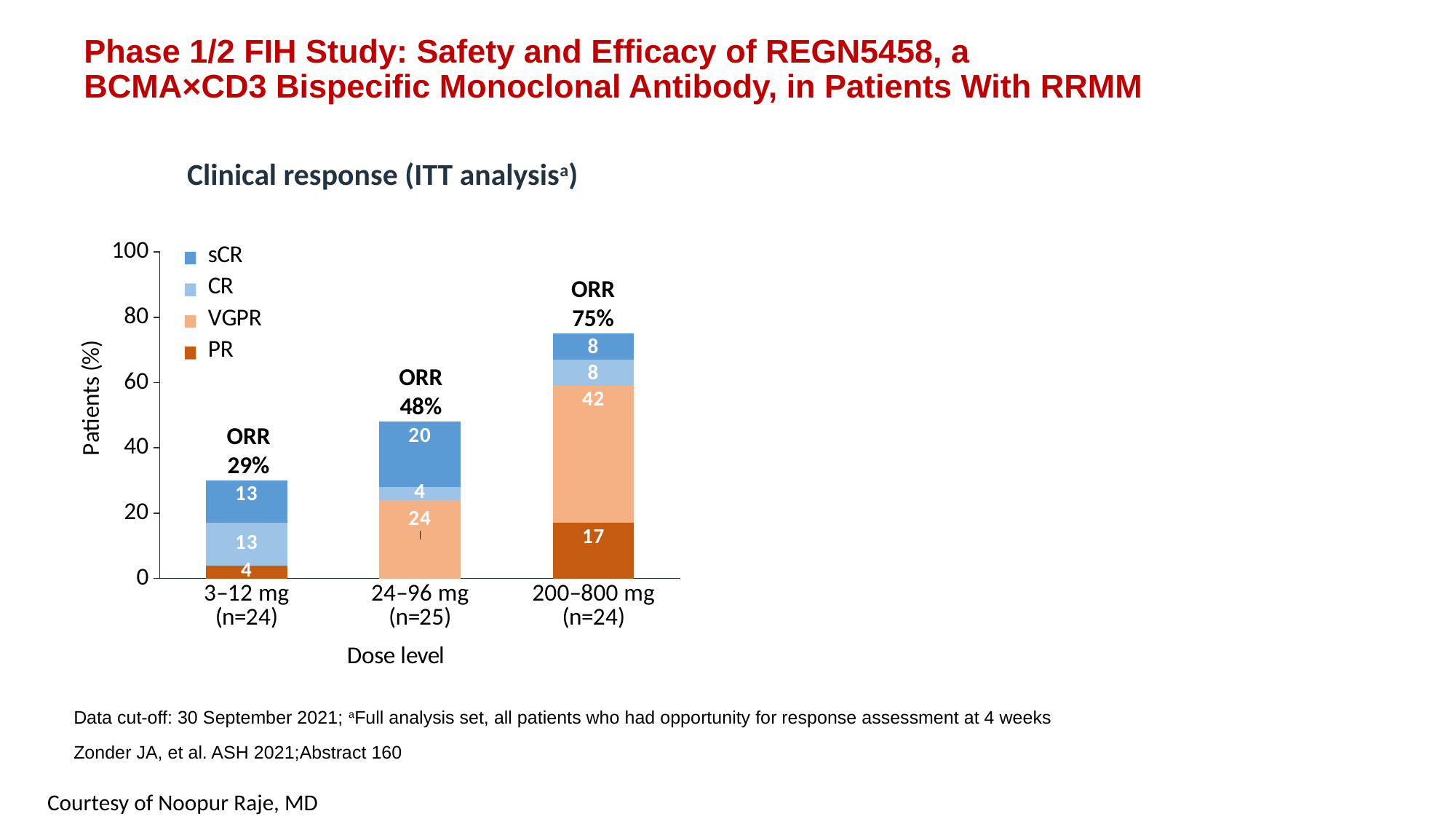

# Phase 1/2 FIH Study: Safety and Efficacy of REGN5458, a BCMA×CD3 Bispecific Monoclonal Antibody, in Patients With RRMM
Clinical response (ITT analysisa)

### Chart

| Category | PR | VGPR | CR | sCR |
|---|---|---|---|---|
| 3–12 mg
(n=24) | 4.0 | None | 13.0 | 13.0 |
| 24–96 mg
(n=25) | None | 24.0 | 4.0 | 20.0 |
| 200–800 mg
(n=24) | 17.0 | 42.0 | 8.0 | 8.0 |
ORR
75%
ORR
48%
ORR
29%
Data cut-off: 30 September 2021; aFull analysis set, all patients who had opportunity for response assessment at 4 weeks
Zonder JA, et al. ASH 2021;Abstract 160
Courtesy of Noopur Raje, MD